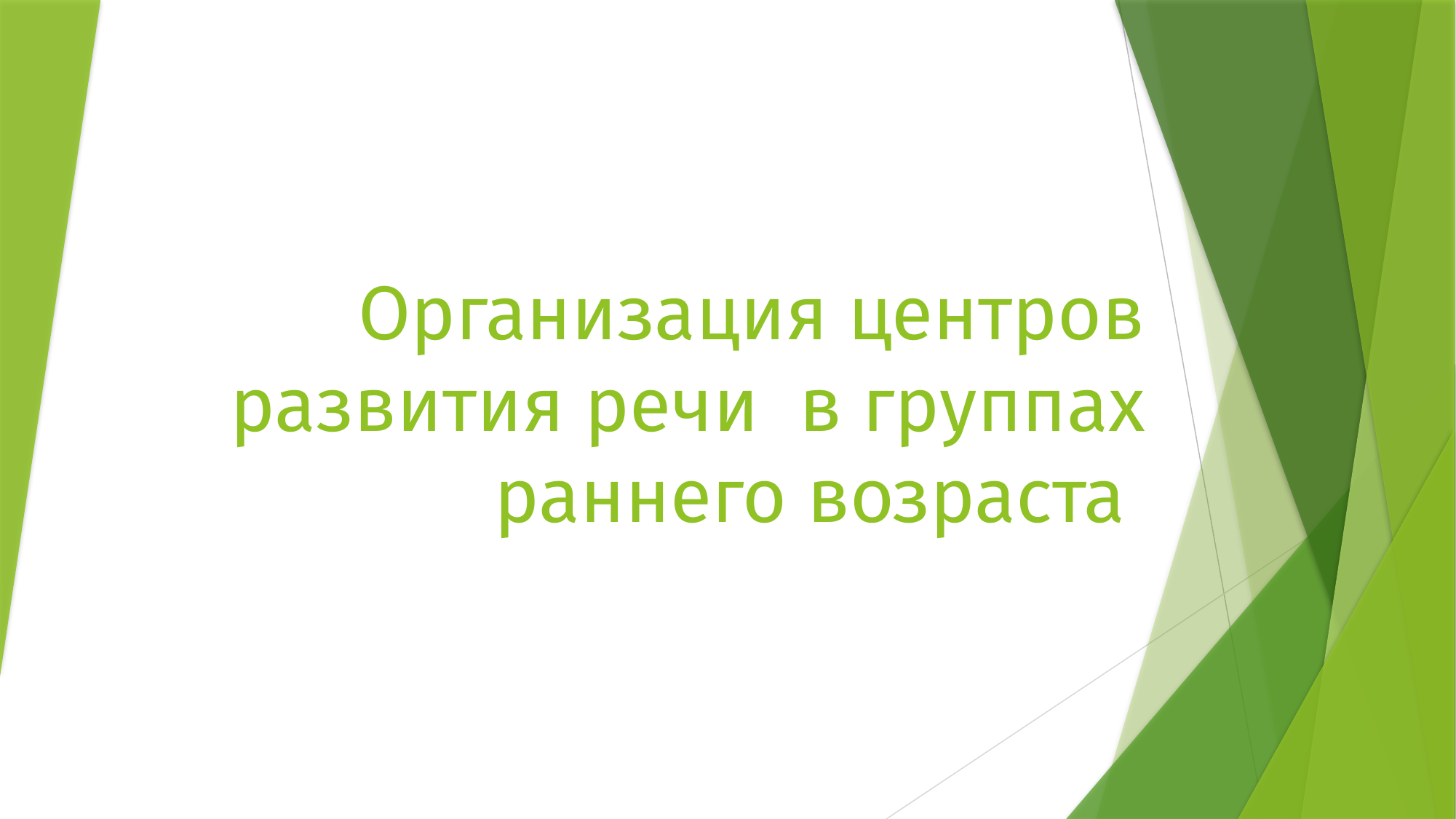

# Организация центров развития речи  в группах раннего возраста